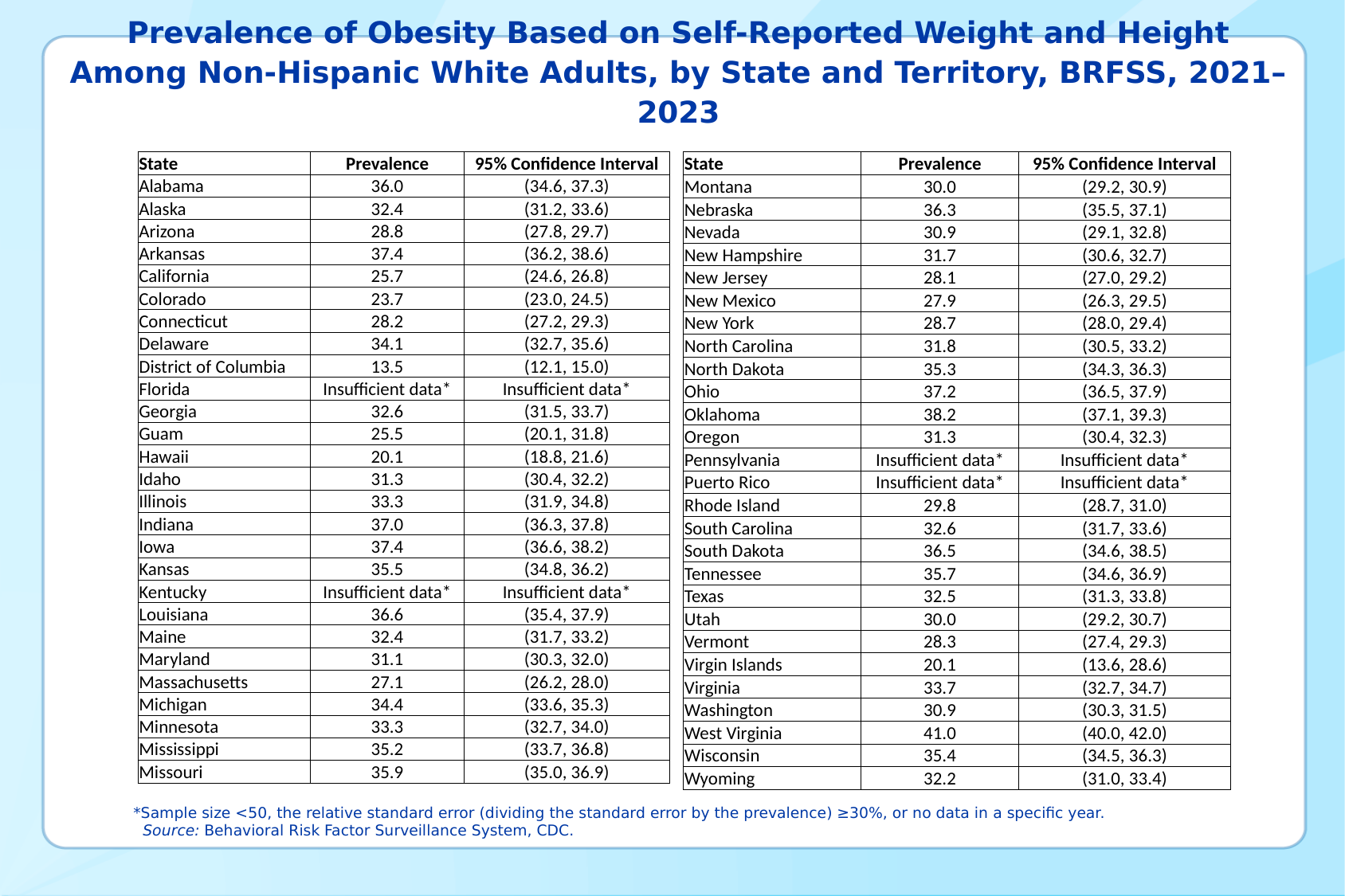

# Prevalence of Obesity Based on Self-Reported Weight and Height Among Non-Hispanic White Adults, by State and Territory, BRFSS, 2021–2023
| State | Prevalence | 95% Confidence Interval |
| --- | --- | --- |
| Alabama | 36.0 | (34.6, 37.3) |
| Alaska | 32.4 | (31.2, 33.6) |
| Arizona | 28.8 | (27.8, 29.7) |
| Arkansas | 37.4 | (36.2, 38.6) |
| California | 25.7 | (24.6, 26.8) |
| Colorado | 23.7 | (23.0, 24.5) |
| Connecticut | 28.2 | (27.2, 29.3) |
| Delaware | 34.1 | (32.7, 35.6) |
| District of Columbia | 13.5 | (12.1, 15.0) |
| Florida | Insufficient data\* | Insufficient data\* |
| Georgia | 32.6 | (31.5, 33.7) |
| Guam | 25.5 | (20.1, 31.8) |
| Hawaii | 20.1 | (18.8, 21.6) |
| Idaho | 31.3 | (30.4, 32.2) |
| Illinois | 33.3 | (31.9, 34.8) |
| Indiana | 37.0 | (36.3, 37.8) |
| Iowa | 37.4 | (36.6, 38.2) |
| Kansas | 35.5 | (34.8, 36.2) |
| Kentucky | Insufficient data\* | Insufficient data\* |
| Louisiana | 36.6 | (35.4, 37.9) |
| Maine | 32.4 | (31.7, 33.2) |
| Maryland | 31.1 | (30.3, 32.0) |
| Massachusetts | 27.1 | (26.2, 28.0) |
| Michigan | 34.4 | (33.6, 35.3) |
| Minnesota | 33.3 | (32.7, 34.0) |
| Mississippi | 35.2 | (33.7, 36.8) |
| Missouri | 35.9 | (35.0, 36.9) |
| State | Prevalence | 95% Confidence Interval |
| --- | --- | --- |
| Montana | 30.0 | (29.2, 30.9) |
| Nebraska | 36.3 | (35.5, 37.1) |
| Nevada | 30.9 | (29.1, 32.8) |
| New Hampshire | 31.7 | (30.6, 32.7) |
| New Jersey | 28.1 | (27.0, 29.2) |
| New Mexico | 27.9 | (26.3, 29.5) |
| New York | 28.7 | (28.0, 29.4) |
| North Carolina | 31.8 | (30.5, 33.2) |
| North Dakota | 35.3 | (34.3, 36.3) |
| Ohio | 37.2 | (36.5, 37.9) |
| Oklahoma | 38.2 | (37.1, 39.3) |
| Oregon | 31.3 | (30.4, 32.3) |
| Pennsylvania | Insufficient data\* | Insufficient data\* |
| Puerto Rico | Insufficient data\* | Insufficient data\* |
| Rhode Island | 29.8 | (28.7, 31.0) |
| South Carolina | 32.6 | (31.7, 33.6) |
| South Dakota | 36.5 | (34.6, 38.5) |
| Tennessee | 35.7 | (34.6, 36.9) |
| Texas | 32.5 | (31.3, 33.8) |
| Utah | 30.0 | (29.2, 30.7) |
| Vermont | 28.3 | (27.4, 29.3) |
| Virgin Islands | 20.1 | (13.6, 28.6) |
| Virginia | 33.7 | (32.7, 34.7) |
| Washington | 30.9 | (30.3, 31.5) |
| West Virginia | 41.0 | (40.0, 42.0) |
| Wisconsin | 35.4 | (34.5, 36.3) |
| Wyoming | 32.2 | (31.0, 33.4) |
*Sample size <50, the relative standard error (dividing the standard error by the prevalence) ≥30%, or no data in a specific year.
  Source: Behavioral Risk Factor Surveillance System, CDC.